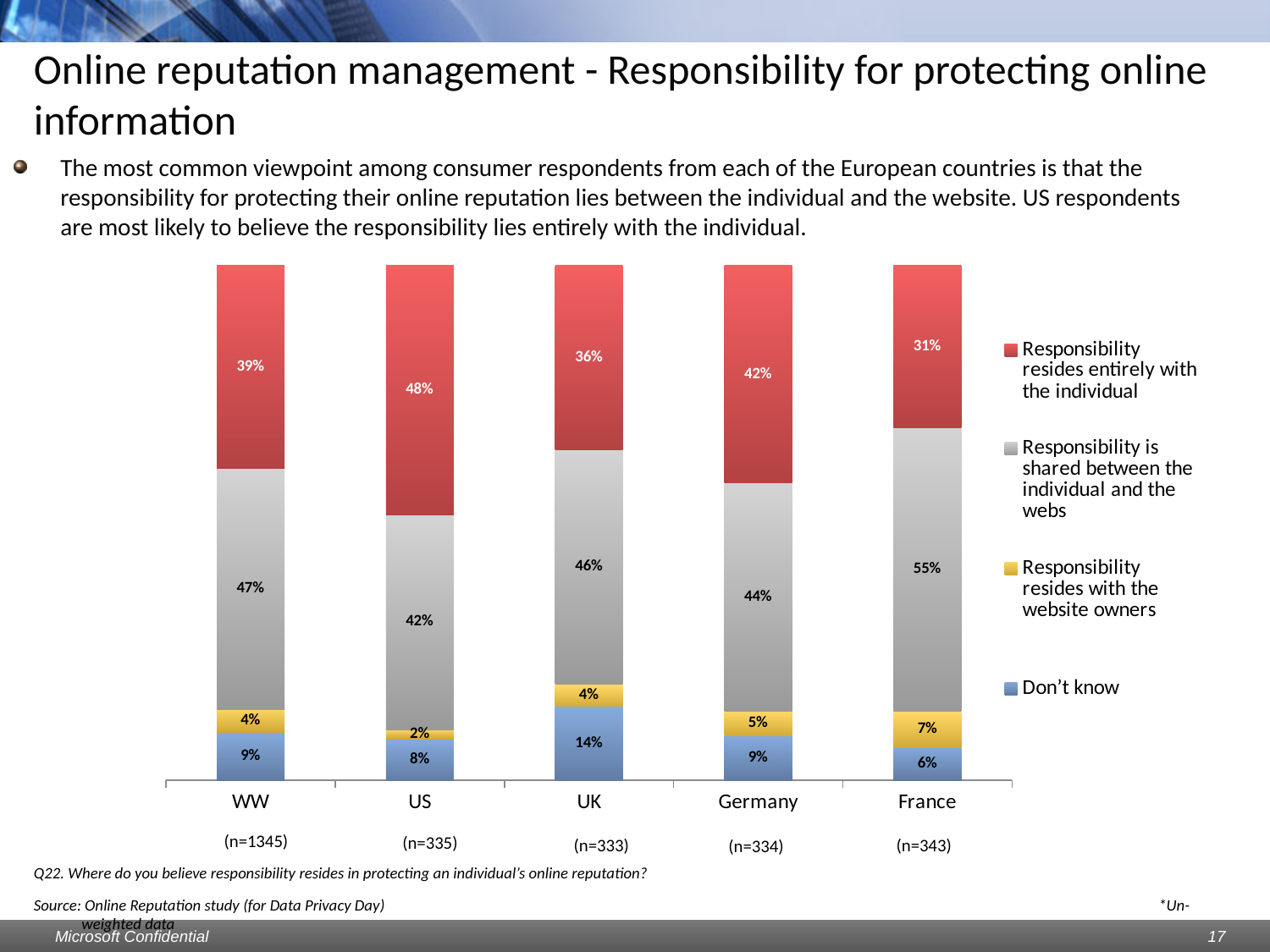

# Online reputation management - Responsibility for protecting online information
The most common viewpoint among consumer respondents from each of the European countries is that the responsibility for protecting their online reputation lies between the individual and the website. US respondents are most likely to believe the responsibility lies entirely with the individual.

### Chart

| Category | Don’t know                                                    | Responsibility resides with the website owners                | Responsibility is shared between the individual and the webs  | Responsibility resides entirely with the individual           |
|---|---|---|---|---|
| WW | 0.09368029739776974 | 0.0446096654275093 | 0.4676579925650558 | 0.39405204460966814 |
| US | 0.08059701492537315 | 0.01791044776119403 | 0.41791044776119407 | 0.483582089552242 |
| UK | 0.14414414414414511 | 0.04204204204204207 | 0.45645645645645644 | 0.35735735735735963 |
| Germany | 0.08682634730539036 | 0.047904191616766484 | 0.44311377245508976 | 0.4221556886227548 |
| France | 0.0641399416909621 | 0.06997084548104957 | 0.5510204081632653 | 0.3148688046647267 |
(n=1345)
(n=335)
(n=333)
(n=343)
(n=334)
Q22. Where do you believe responsibility resides in protecting an individual’s online reputation?
Source: Online Reputation study (for Data Privacy Day) 						                 *Un-weighted data